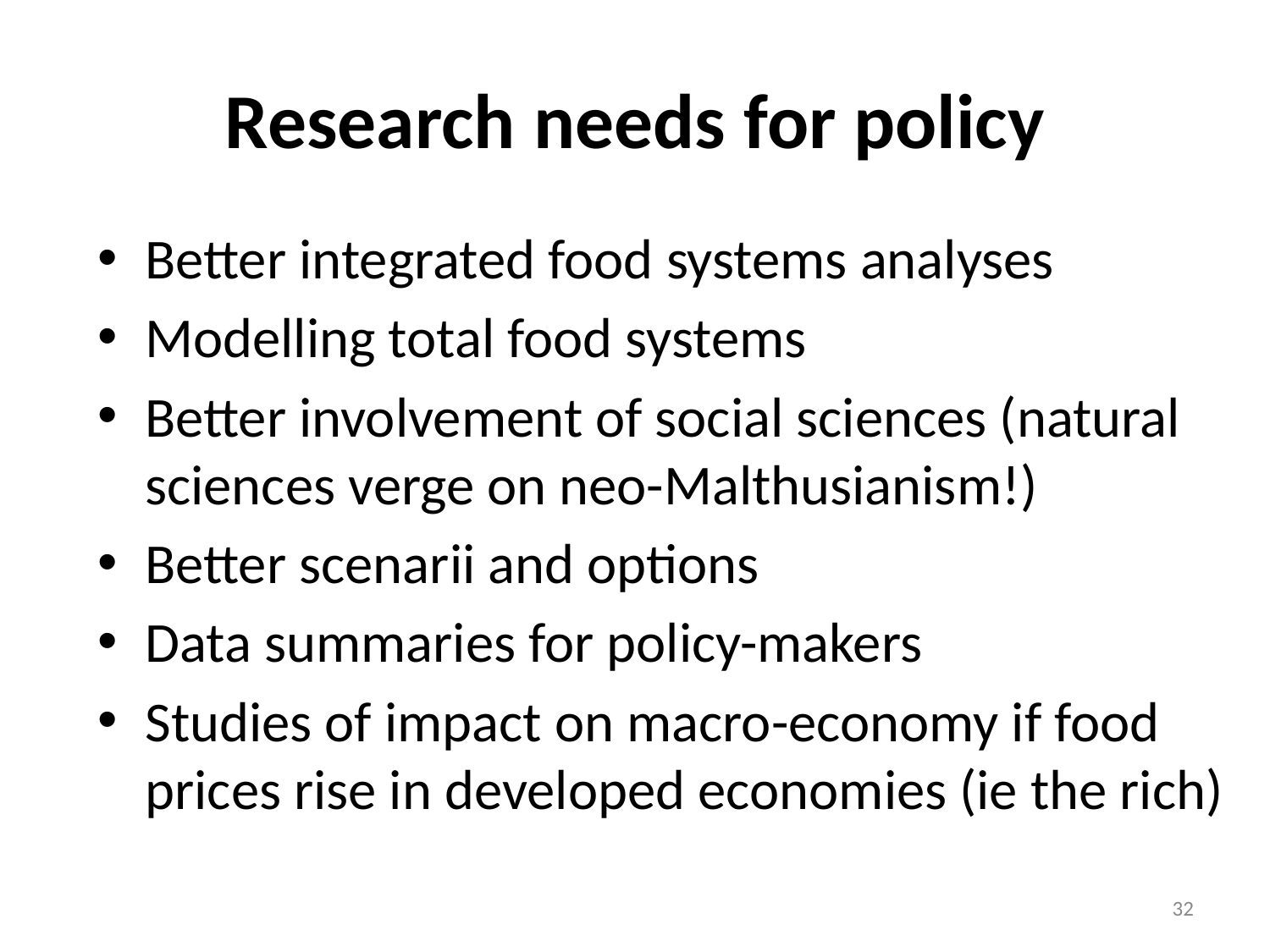

# Research needs for policy
Better integrated food systems analyses
Modelling total food systems
Better involvement of social sciences (natural sciences verge on neo-Malthusianism!)
Better scenarii and options
Data summaries for policy-makers
Studies of impact on macro-economy if food prices rise in developed economies (ie the rich)
32